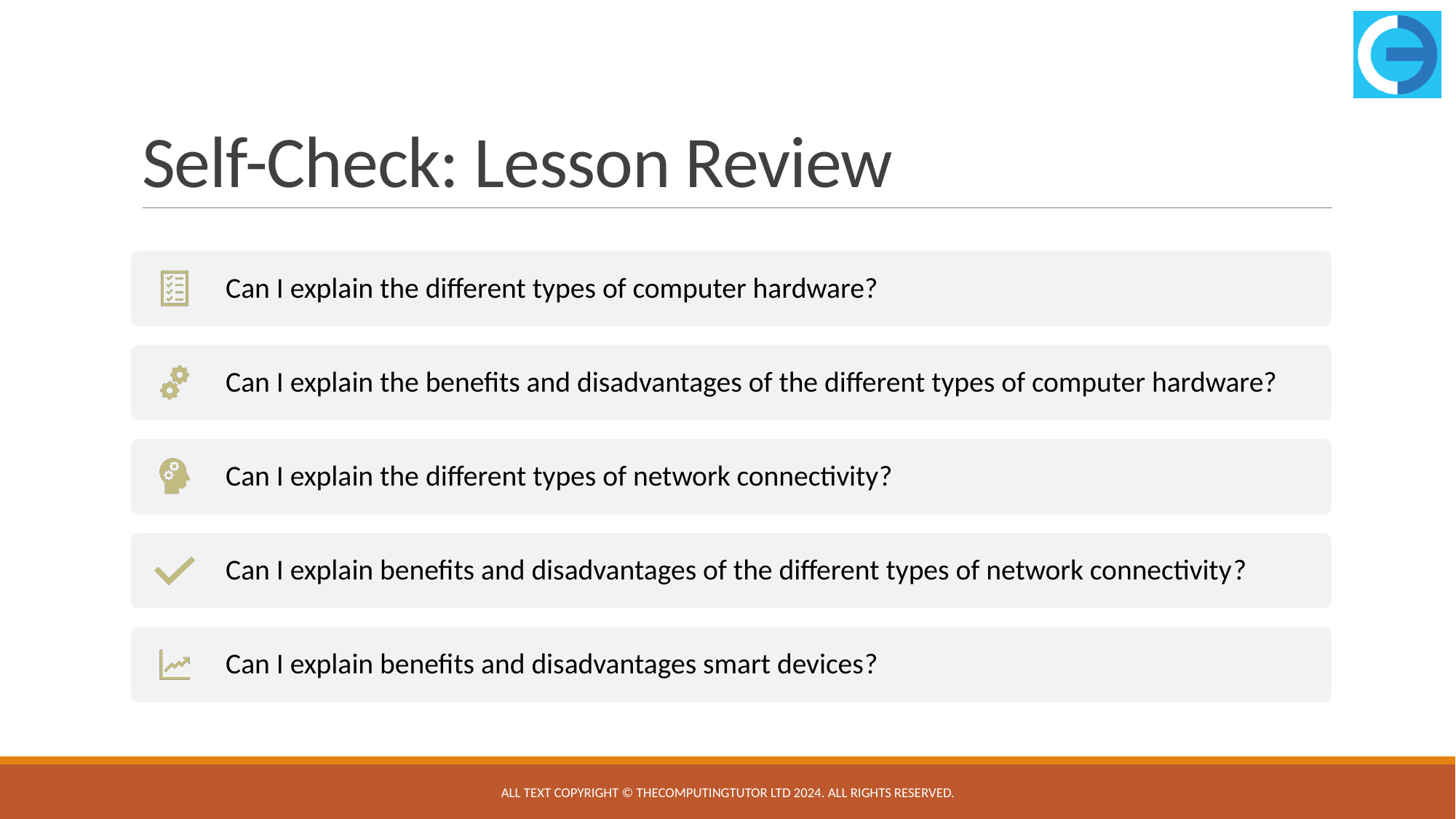

# Self-Check: Lesson Review
Can I explain the different types of computer hardware?
Can I explain the benefits and disadvantages of the different types of computer hardware?
Can I explain the different types of network connectivity?
Can I explain benefits and disadvantages of the different types of network connectivity?
Can I explain benefits and disadvantages smart devices?
All text copyright © TheComputingTutor Ltd 2024. All rights Reserved.